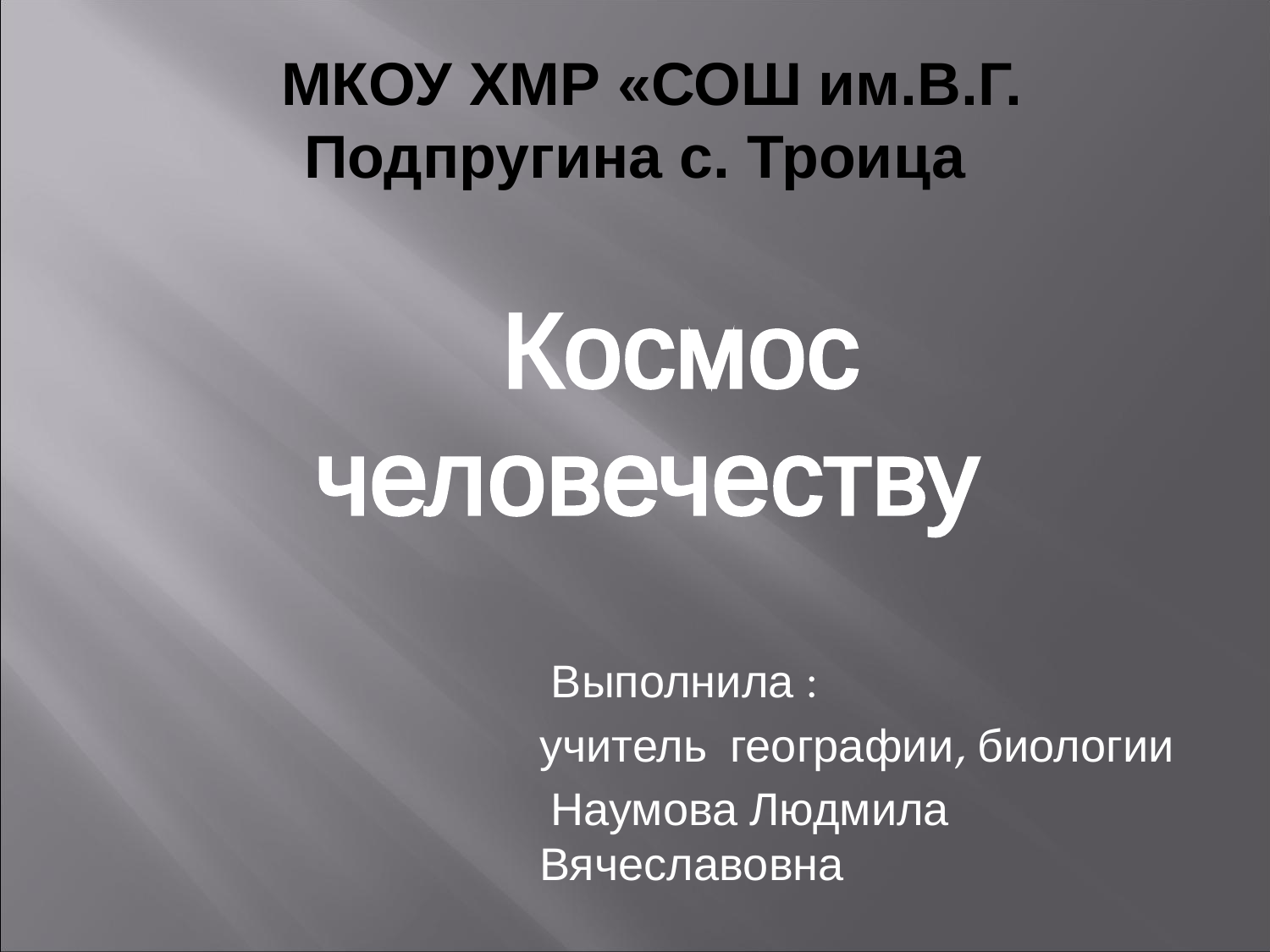

# МКОУ ХМР «СОШ им.В.Г. Подпругина с. Троица
           Космос человечеству
 Выполнила :
учитель  географии, биологии
 Наумова Людмила Вячеславовна